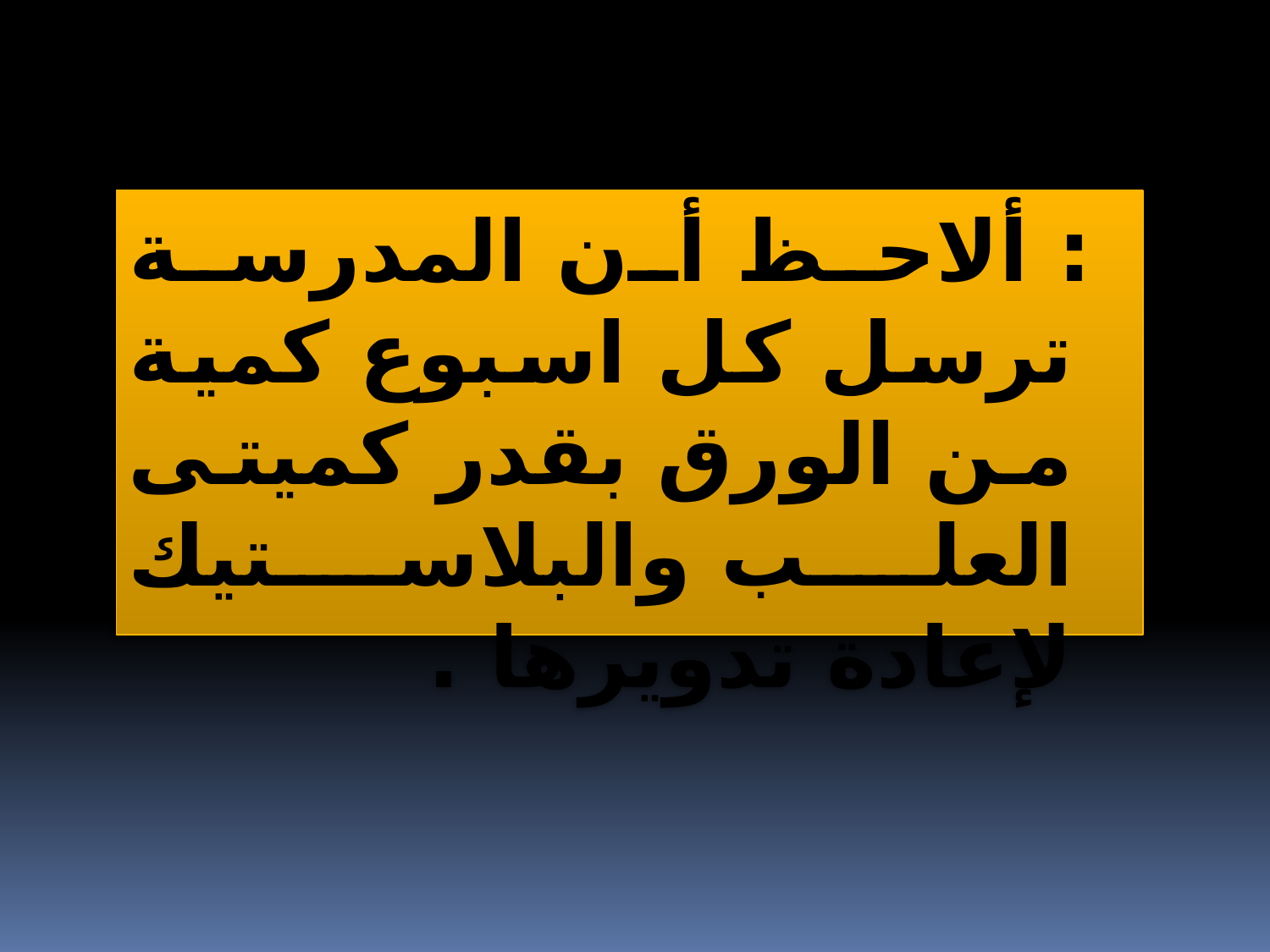

: ألاحظ أن المدرسة ترسل كل اسبوع كمية من الورق بقدر كميتى العلب والبلاستيك لإعادة تدويرها .